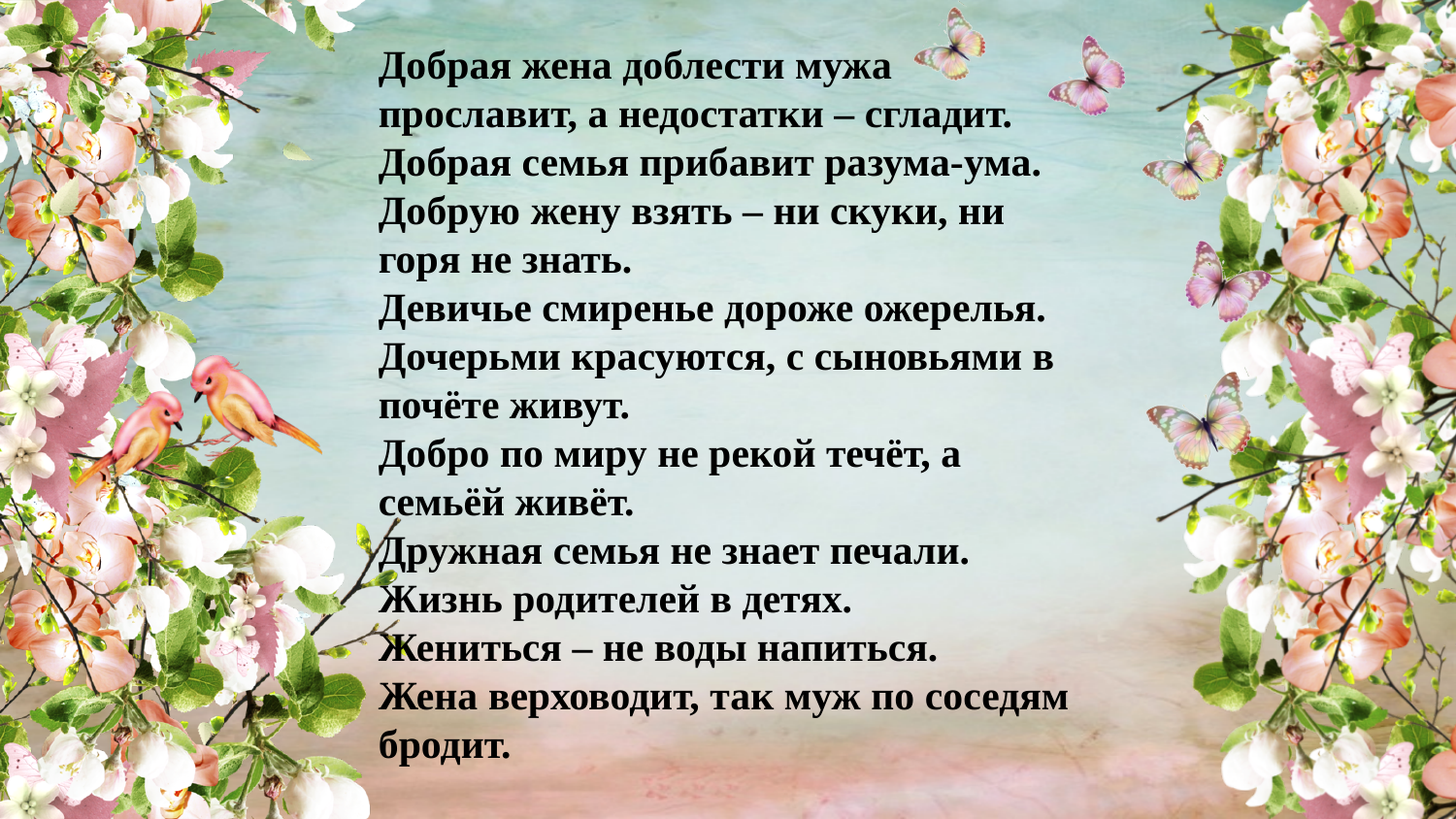

Добрая жена доблести мужа прославит, а недостатки – сгладит.
Добрая семья прибавит разума-ума.
Добрую жену взять – ни скуки, ни горя не знать.
Девичье смиренье дороже ожерелья.
Дочерьми красуются, с сыновьями в почёте живут.
Добро по миру не рекой течёт, а семьёй живёт.
Дружная семья не знает печали.
Жизнь родителей в детях.
Жениться – не воды напиться.
Жена верховодит, так муж по соседям бродит.